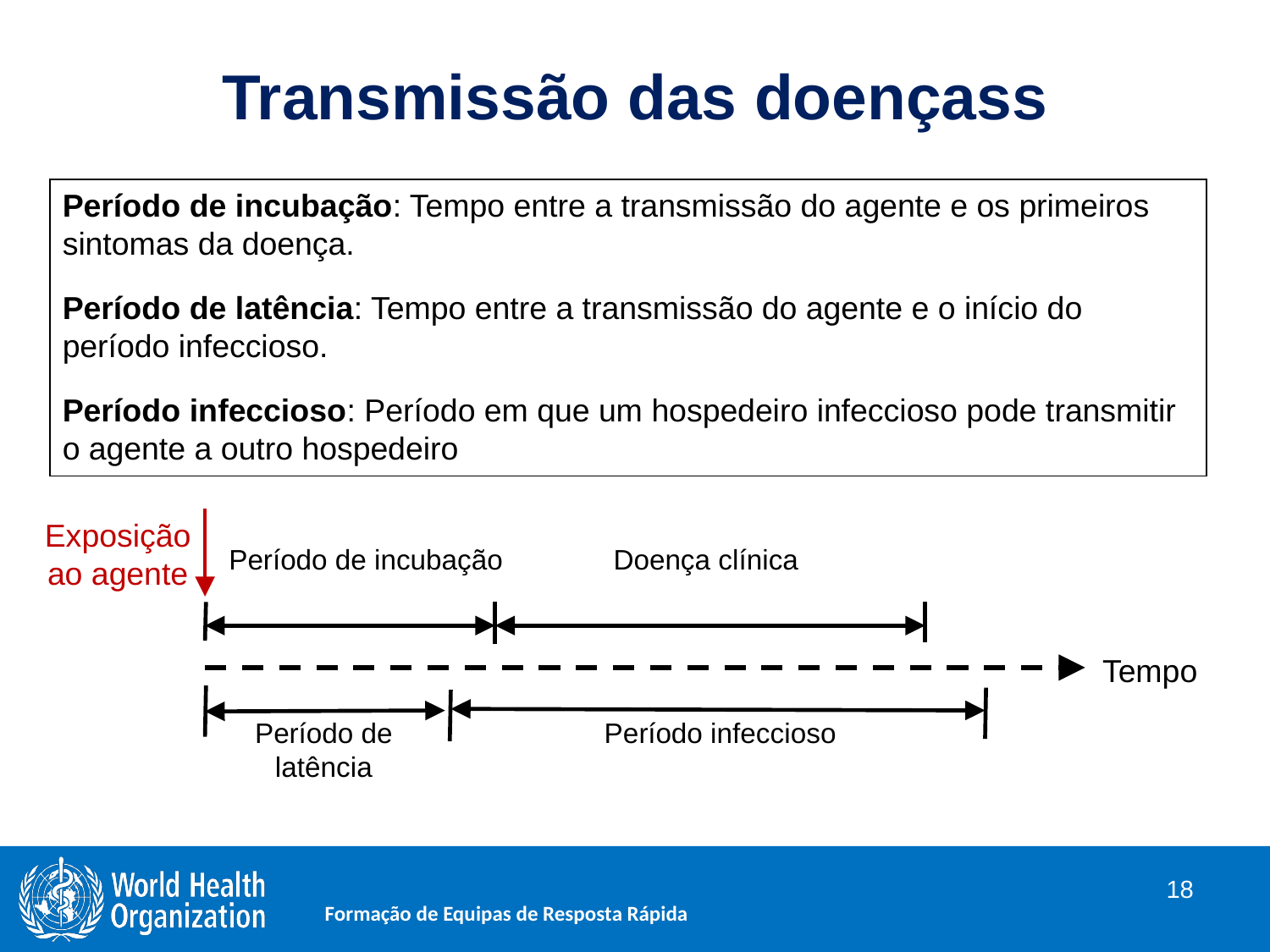

# Transmissão das doençass
Período de incubação: Tempo entre a transmissão do agente e os primeiros sintomas da doença.

Período de latência: Tempo entre a transmissão do agente e o início do período infeccioso.

Período infeccioso: Período em que um hospedeiro infeccioso pode transmitir o agente a outro hospedeiro
Exposiçãoao agente
Período de incubação
Doença clínica
Tempo
Período de latência
Período infeccioso
18